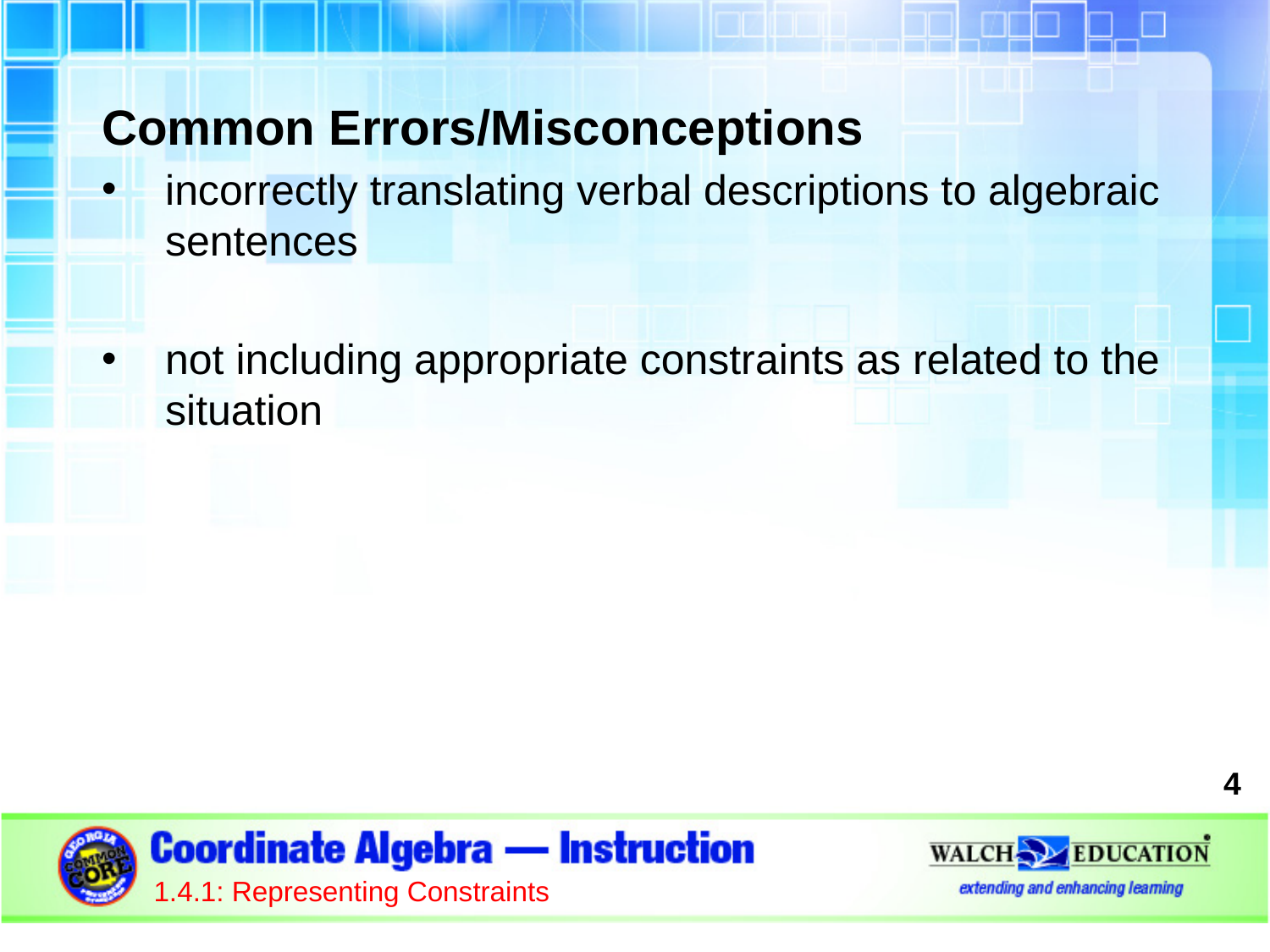

Common Errors/Misconceptions
incorrectly translating verbal descriptions to algebraic sentences

not including appropriate constraints as related to the situation

4
1.4.1: Representing Constraints